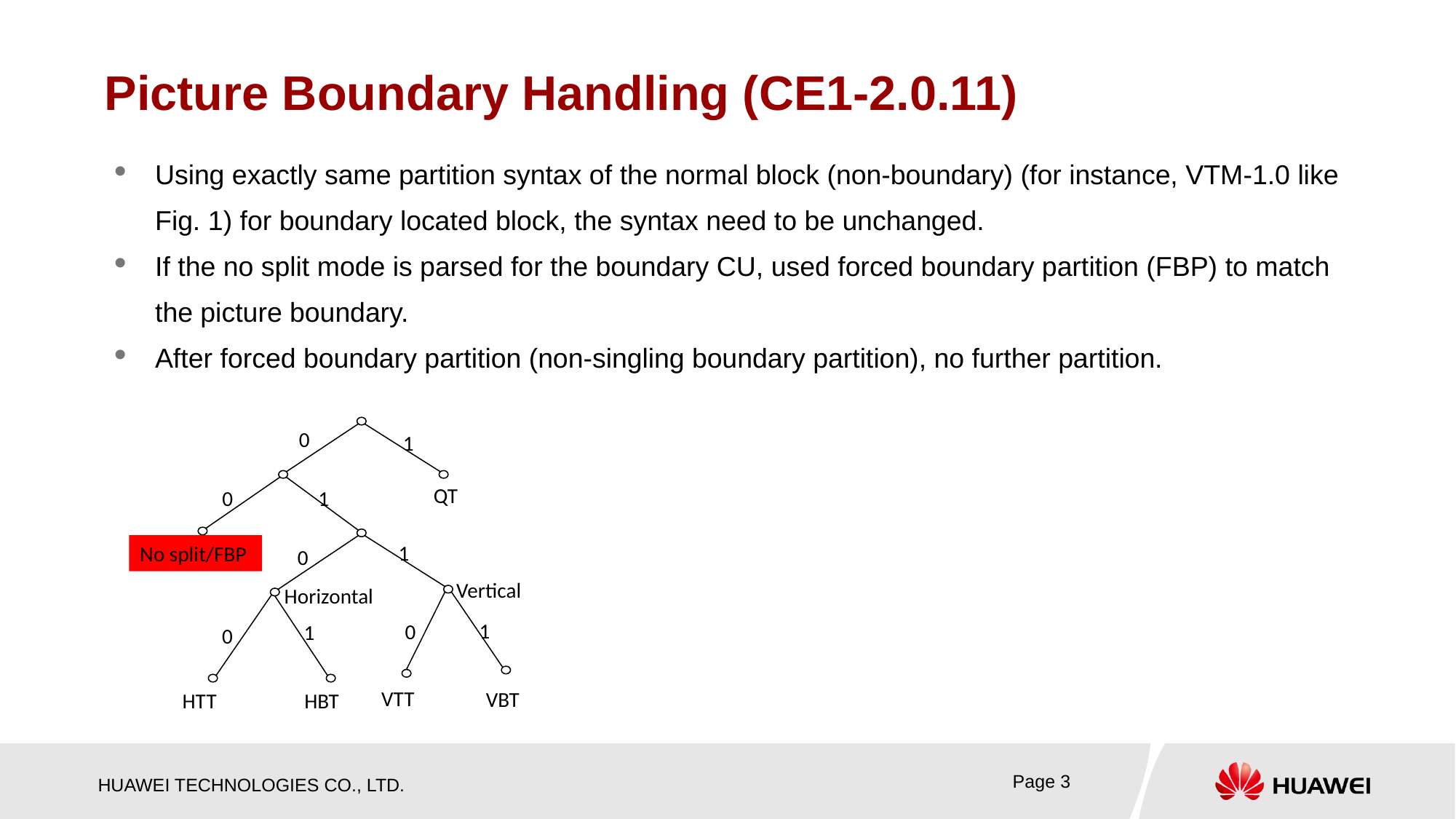

# Picture Boundary Handling (CE1-2.0.11)
Using exactly same partition syntax of the normal block (non-boundary) (for instance, VTM-1.0 like Fig. 1) for boundary located block, the syntax need to be unchanged.
If the no split mode is parsed for the boundary CU, used forced boundary partition (FBP) to match the picture boundary.
After forced boundary partition (non-singling boundary partition), no further partition.

0
1

QT
1
0

1
No split/FBP
0
Vertical
Horizontal

1
0
1
0

VTT
VBT
HBT
HTT